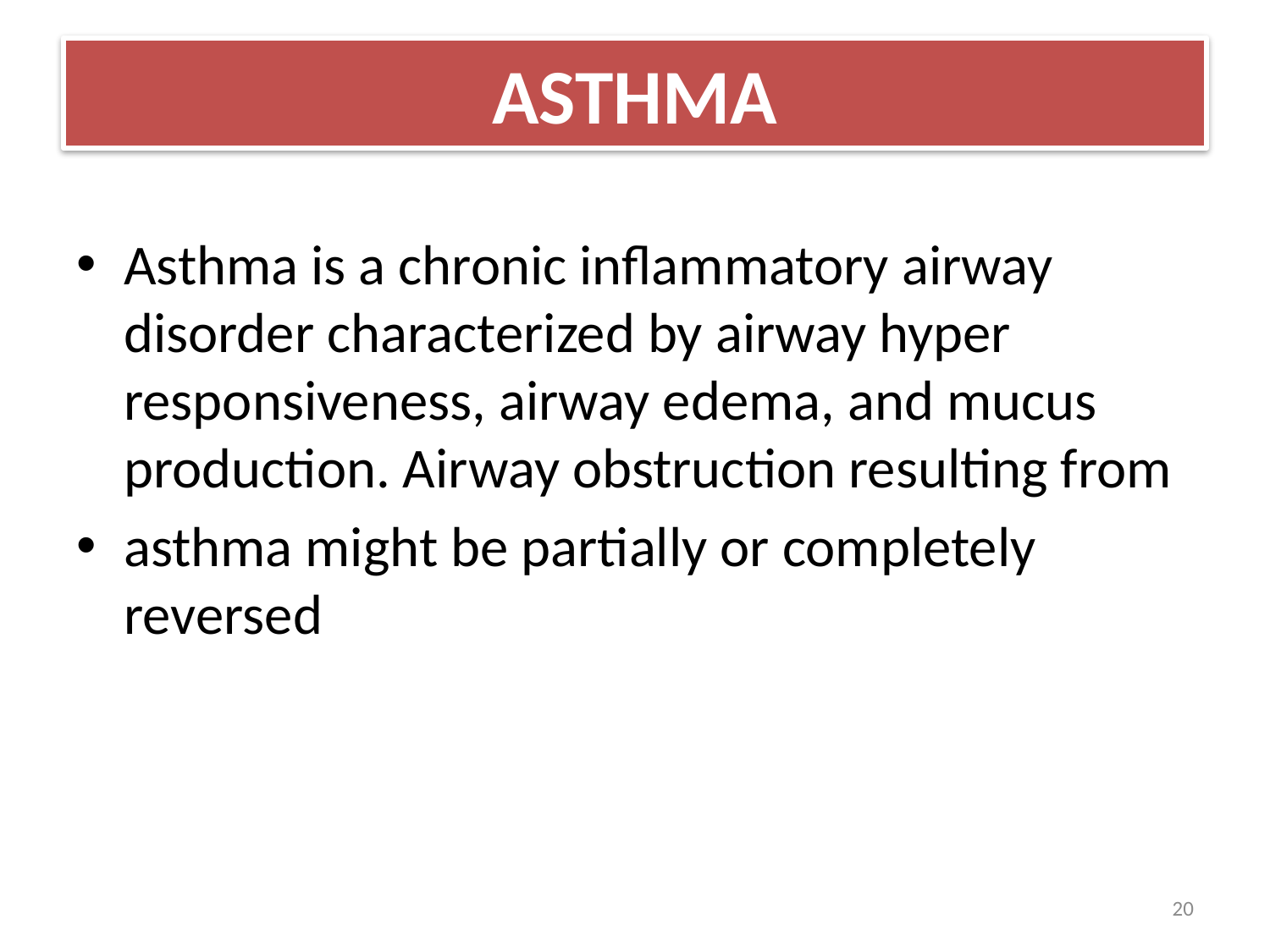

# ASTHMA
Asthma is a chronic inflammatory airway disorder characterized by airway hyper responsiveness, airway edema, and mucus production. Airway obstruction resulting from
asthma might be partially or completely reversed
20